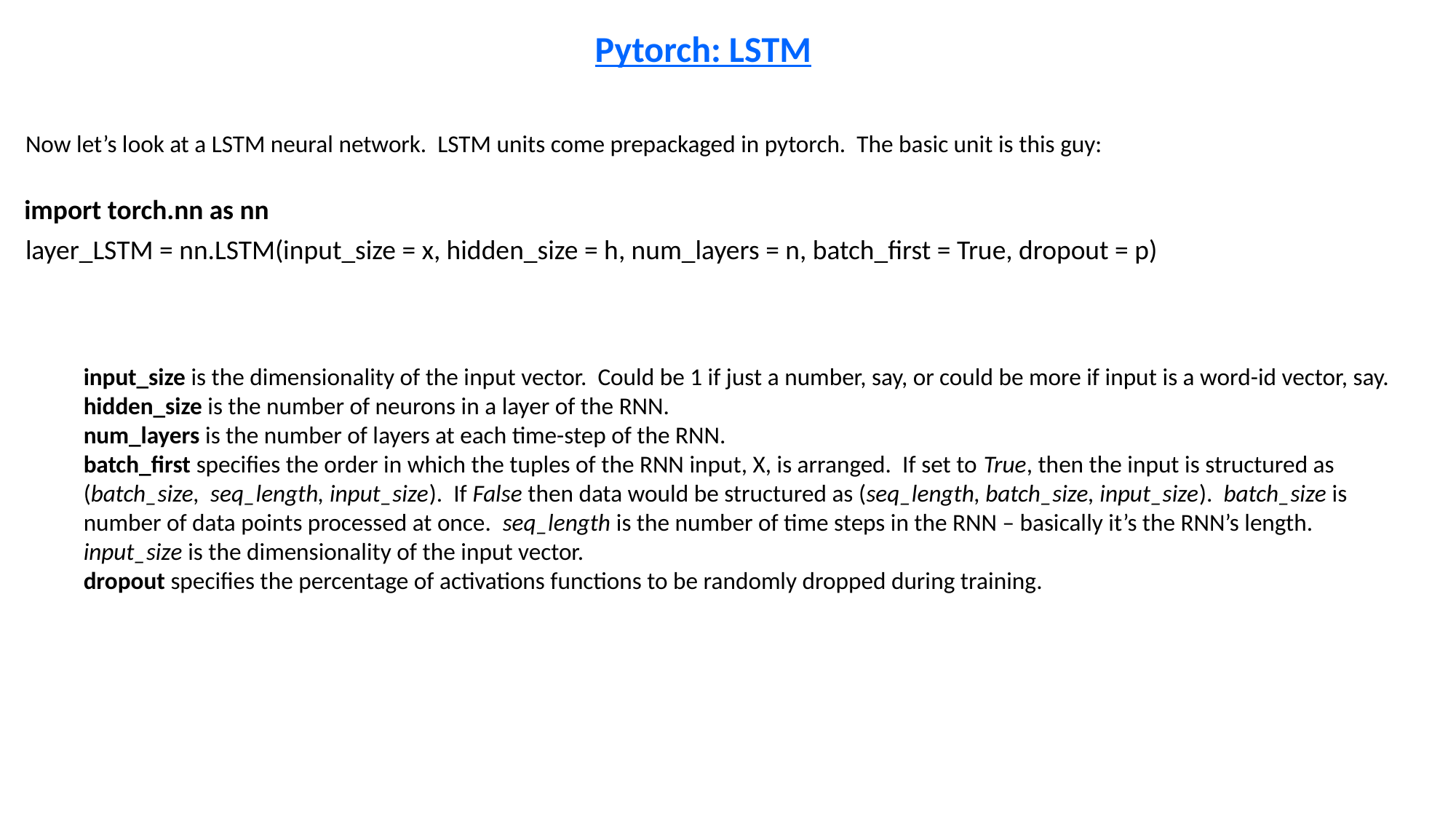

Pytorch: LSTM
Now let’s look at a LSTM neural network.  LSTM units come prepackaged in pytorch.  The basic unit is this guy:
import torch.nn as nn
layer_LSTM = nn.LSTM(input_size = x, hidden_size = h, num_layers = n, batch_first = True, dropout = p)
input_size is the dimensionality of the input vector.  Could be 1 if just a number, say, or could be more if input is a word-id vector, say.  hidden_size is the number of neurons in a layer of the RNN.
num_layers is the number of layers at each time-step of the RNN.
batch_first specifies the order in which the tuples of the RNN input, X, is arranged.  If set to True, then the input is structured as (batch_size,  seq_length, input_size).  If False then data would be structured as (seq_length, batch_size, input_size).  batch_size is number of data points processed at once.  seq_length is the number of time steps in the RNN – basically it’s the RNN’s length.  input_size is the dimensionality of the input vector.
dropout specifies the percentage of activations functions to be randomly dropped during training.